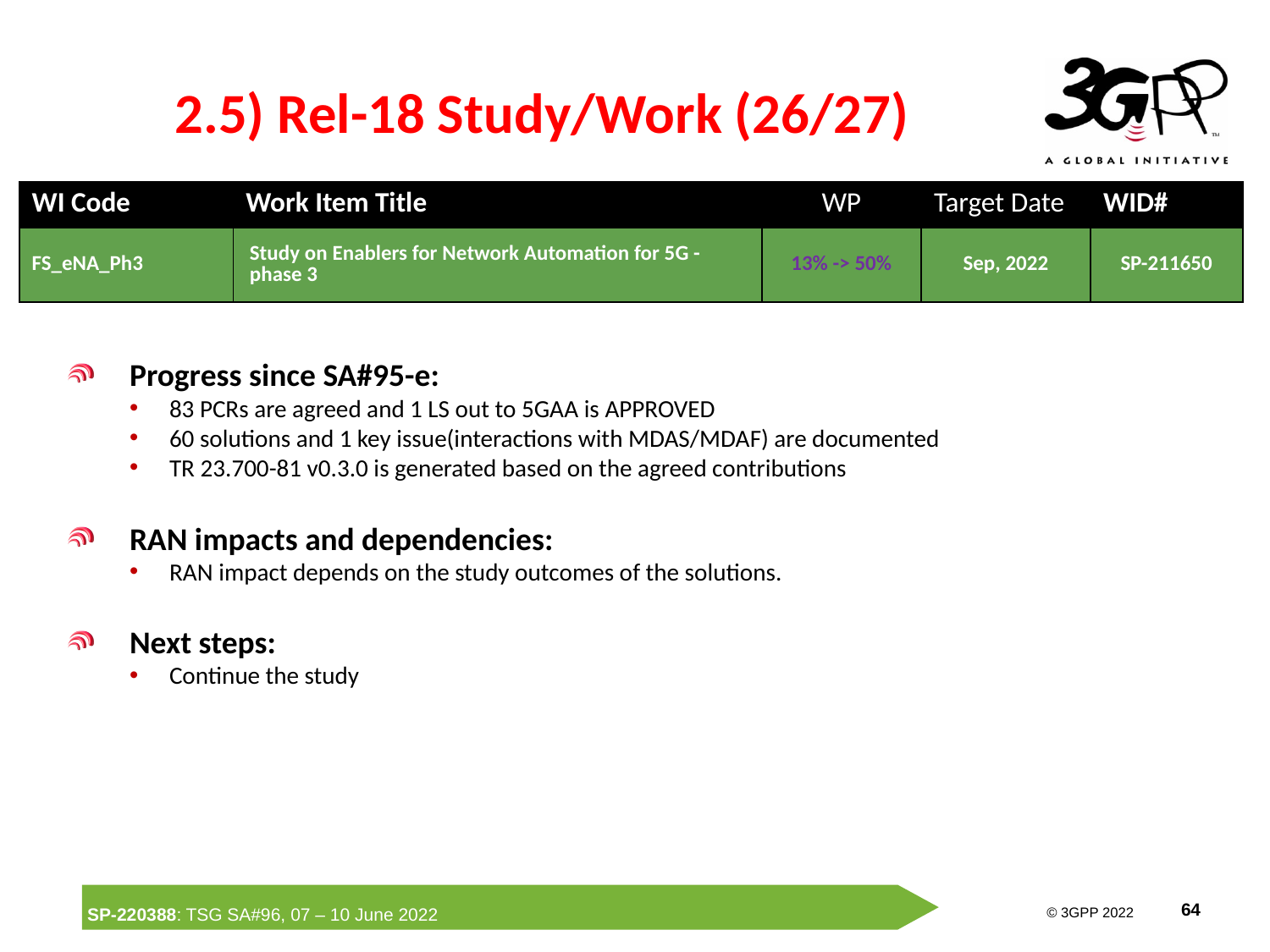

# 2.5) Rel-18 Study/Work (26/27)
| WI Code | Work Item Title | WP | Target Date | WID# |
| --- | --- | --- | --- | --- |
| FS\_eNA\_Ph3 | Study on Enablers for Network Automation for 5G - phase 3 | 13% -> 50% | Sep, 2022 | SP-211650 |
Progress since SA#95-e:
83 PCRs are agreed and 1 LS out to 5GAA is APPROVED
60 solutions and 1 key issue(interactions with MDAS/MDAF) are documented
TR 23.700-81 v0.3.0 is generated based on the agreed contributions

RAN impacts and dependencies:
RAN impact depends on the study outcomes of the solutions.

Next steps:
Continue the study